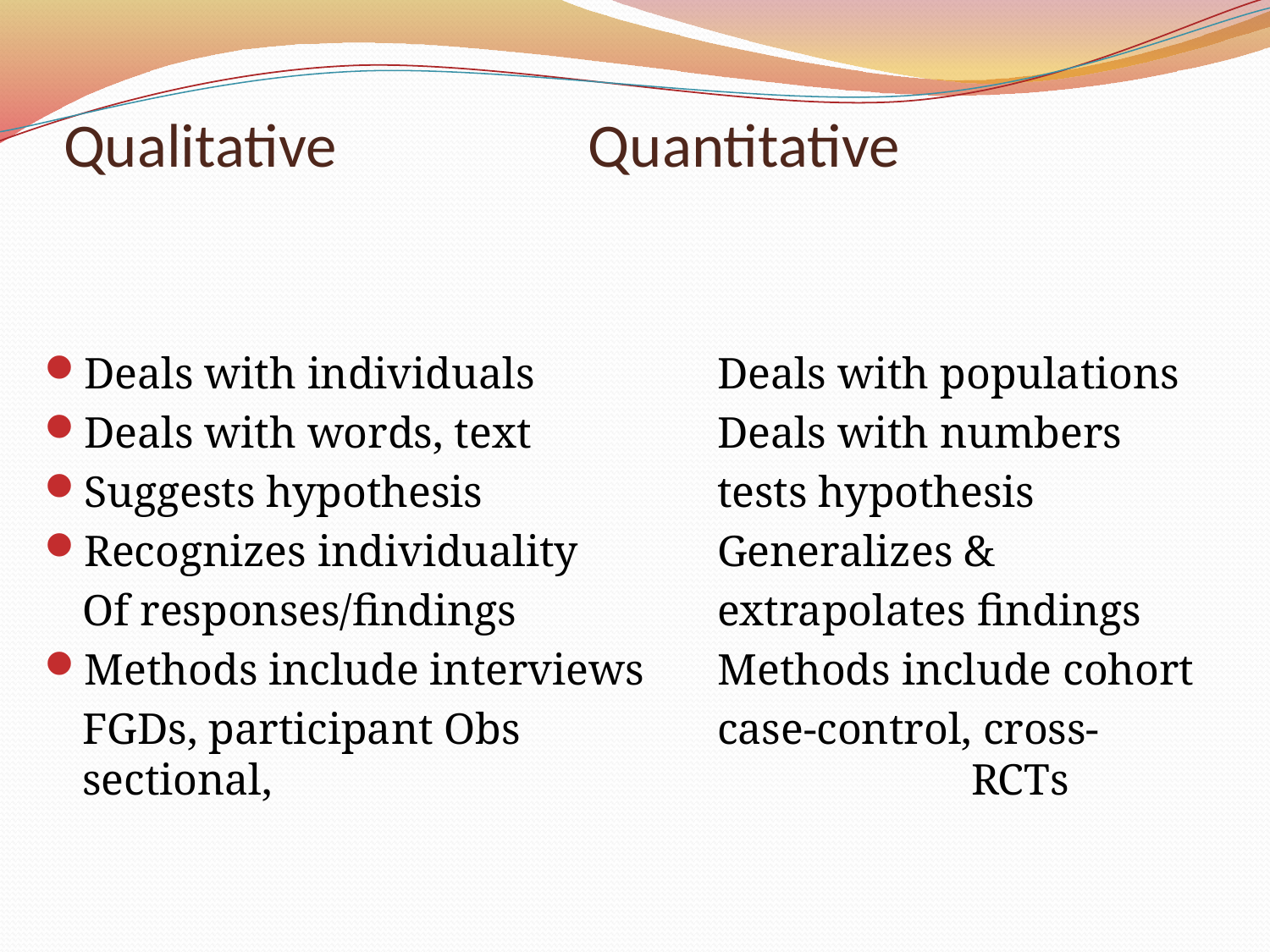

# Qualitative                  Quantitative

Deals with individuals 		Deals with populations
Deals with words, text		Deals with numbers
Suggests hypothesis		tests hypothesis
Recognizes individuality		Generalizes &
	Of responses/findings		extrapolates findings
Methods include interviews 	Methods include cohort
	FGDs, participant Obs		case-control, cross-sectional, 						RCTs